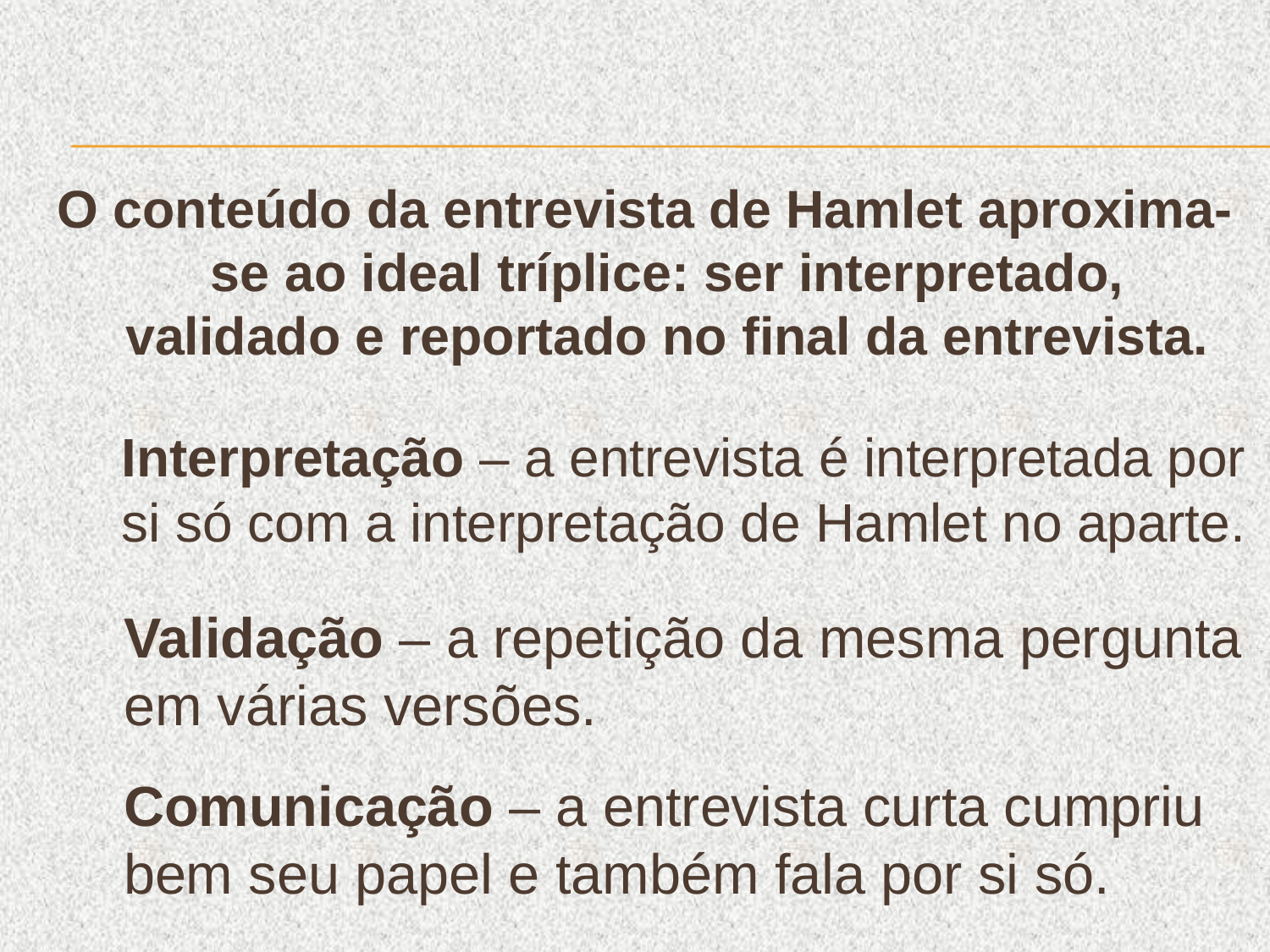

O conteúdo da entrevista de Hamlet aproxima-se ao ideal tríplice: ser interpretado, validado e reportado no final da entrevista.
	Interpretação – a entrevista é interpretada por si só com a interpretação de Hamlet no aparte.

	Validação – a repetição da mesma pergunta em várias versões.

	Comunicação – a entrevista curta cumpriu bem seu papel e também fala por si só.